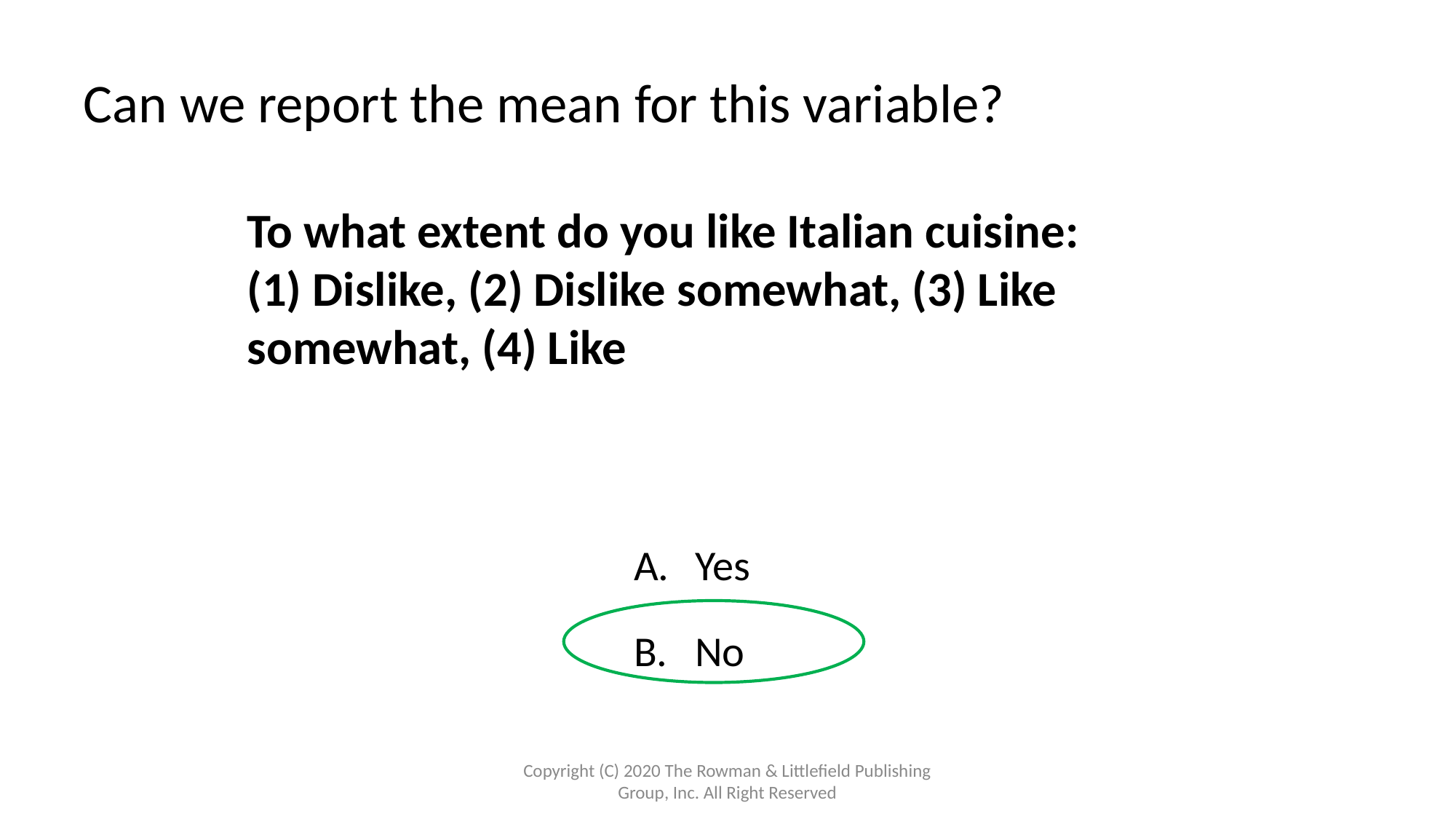

# Can we report the mean for this variable?
To what extent do you like Italian cuisine:
(1) Dislike, (2) Dislike somewhat, (3) Like somewhat, (4) Like
Yes
No

Copyright (C) 2020 The Rowman & Littlefield Publishing Group, Inc. All Right Reserved